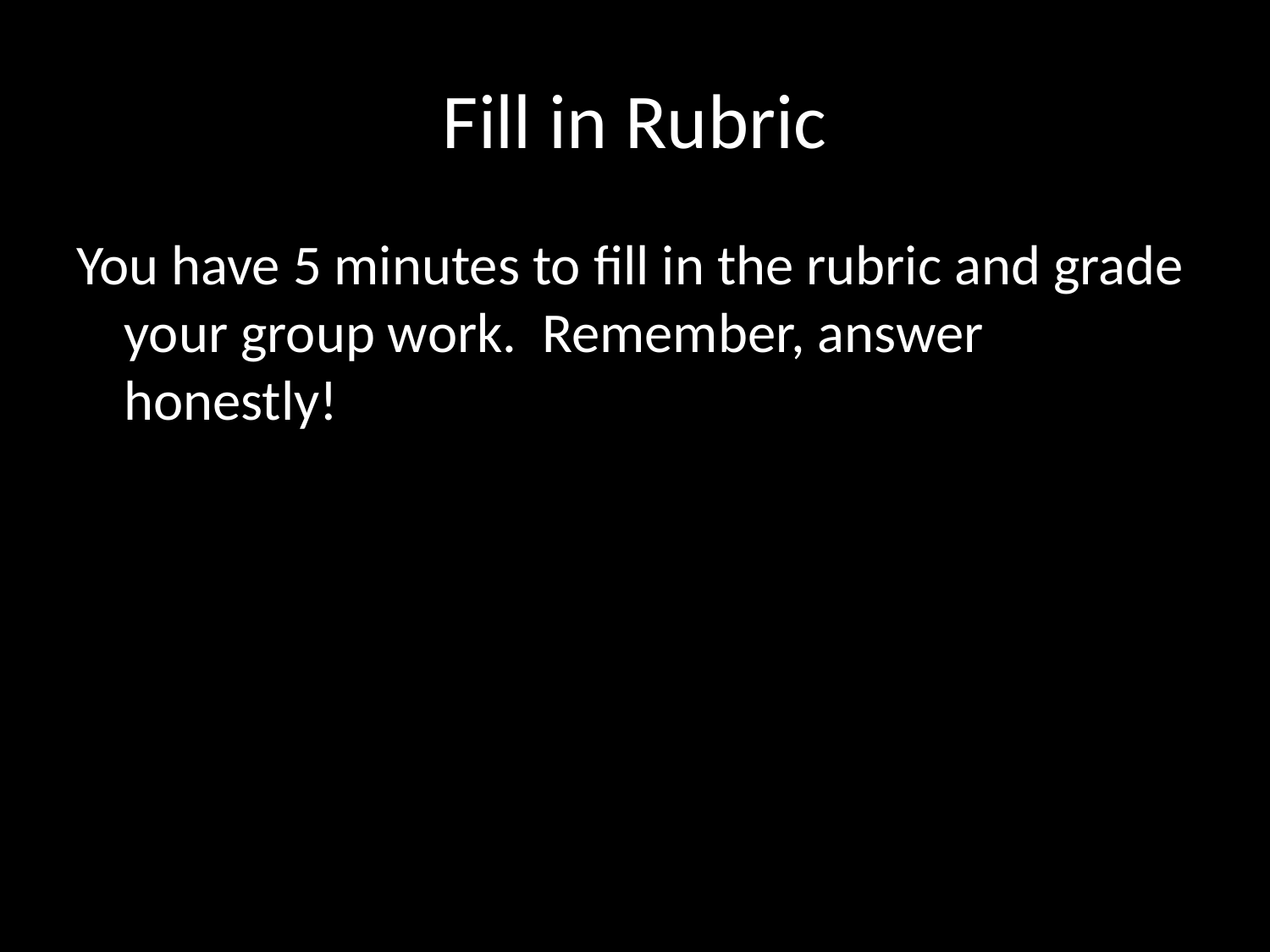

# Fill in Rubric
You have 5 minutes to fill in the rubric and grade your group work.  Remember, answer honestly!